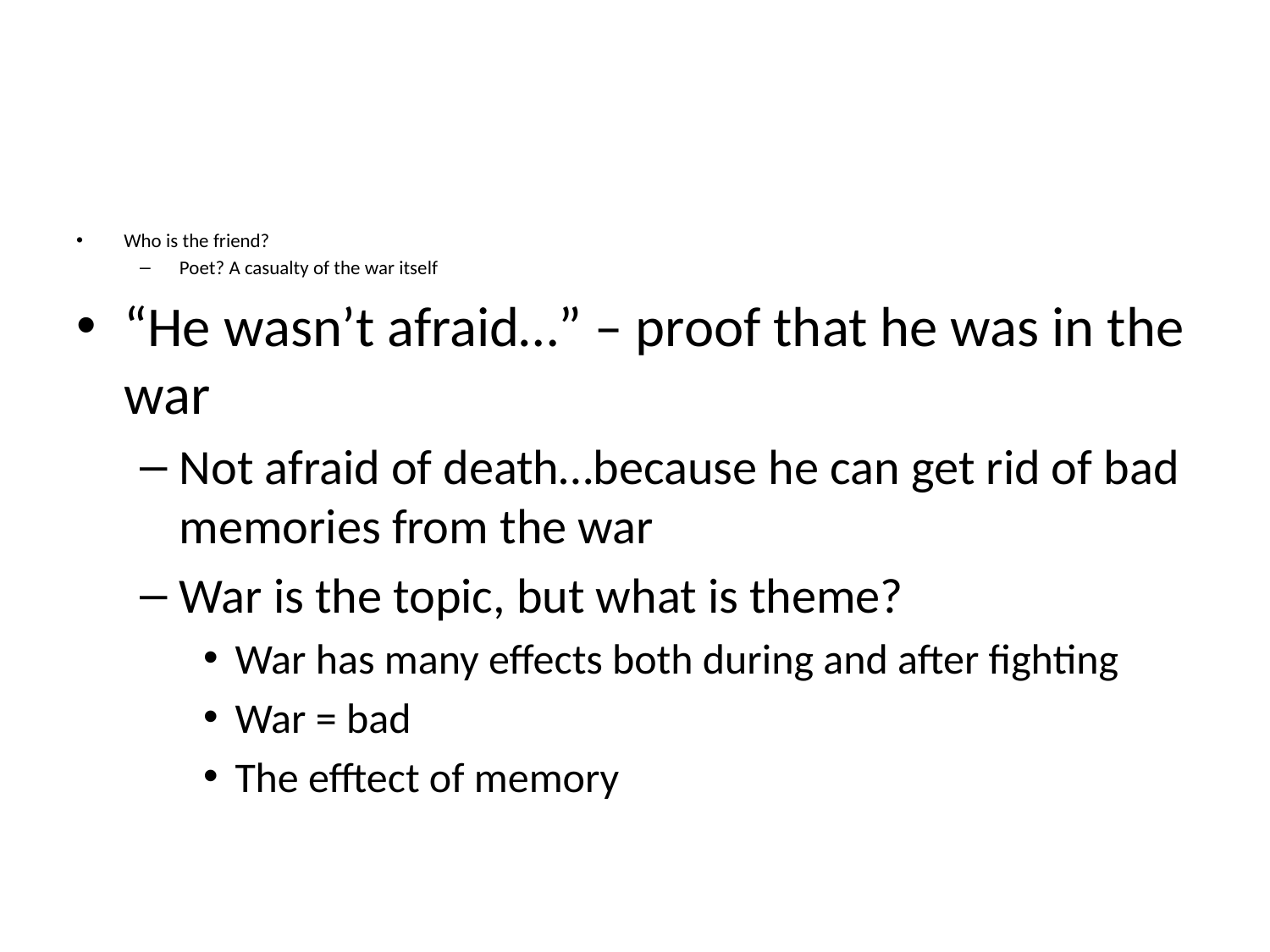

#
Who is the friend?
Poet? A casualty of the war itself
“He wasn’t afraid…” – proof that he was in the war
Not afraid of death…because he can get rid of bad memories from the war
War is the topic, but what is theme?
War has many effects both during and after fighting
War = bad
The efftect of memory